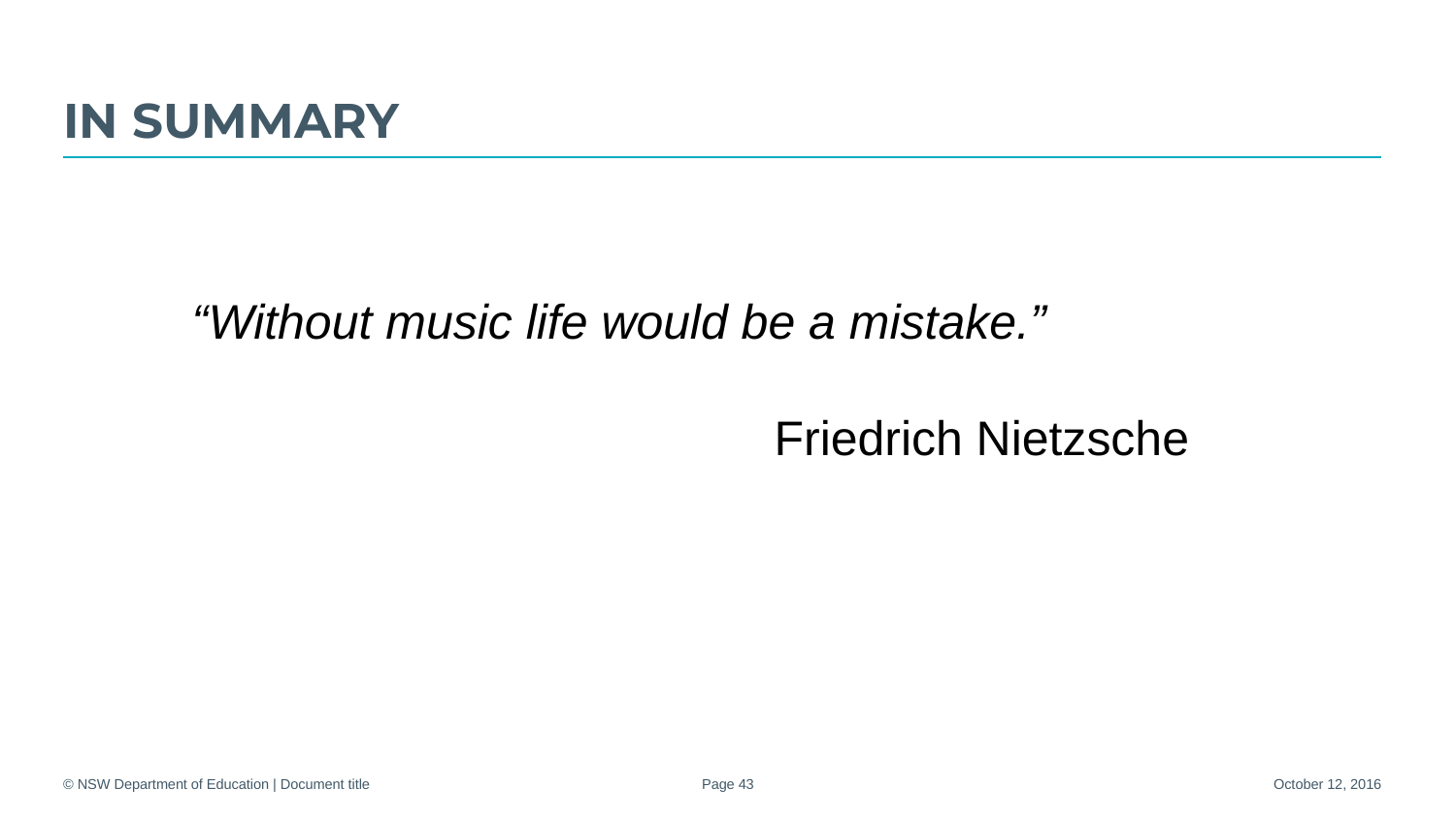

# In SUMMARY
“Without music life would be a mistake.”

  				Friedrich Nietzsche
© NSW Department of Education | Document title
Page 43
October 12, 2016